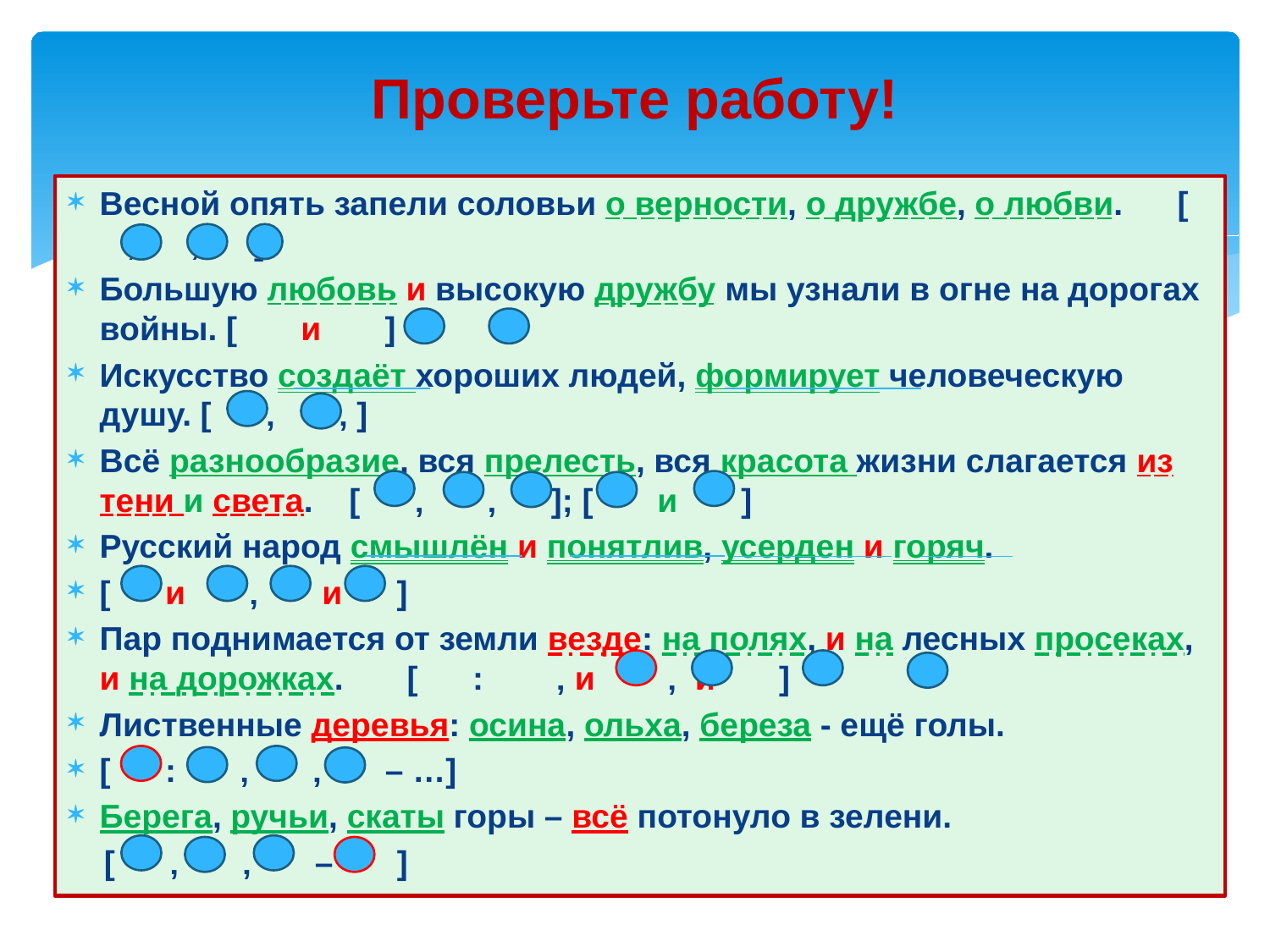

# Проверьте работу!
Весной опять запели соловьи о верности, о дружбе, о любви.      [      ‚      ‚      ]
Большую любовь и высокую дружбу мы узнали в огне на дорогах войны. [       и       ]
Искусство создаёт хороших людей, формирует человеческую душу. [      ‚       ‚ ]
Всё разнообразие, вся прелесть, вся красота жизни слагается из тени и света.    [      ‚       ‚      ]; [       и       ]
Русский народ смышлён и понятлив, усерден и горяч.
[      и       ‚       и      ]
Пар поднимается от земли везде: на полях, и на лесных просеках, и на дорожках.       [      :        ‚ и        ‚  и       ]
Лиственные деревья: осина, ольха, береза - ещё голы.
[      :       ‚       ‚       – …]
Берега, ручьи, скаты горы – всё потонуло в зелени.
    [      ‚       ‚       –       ]